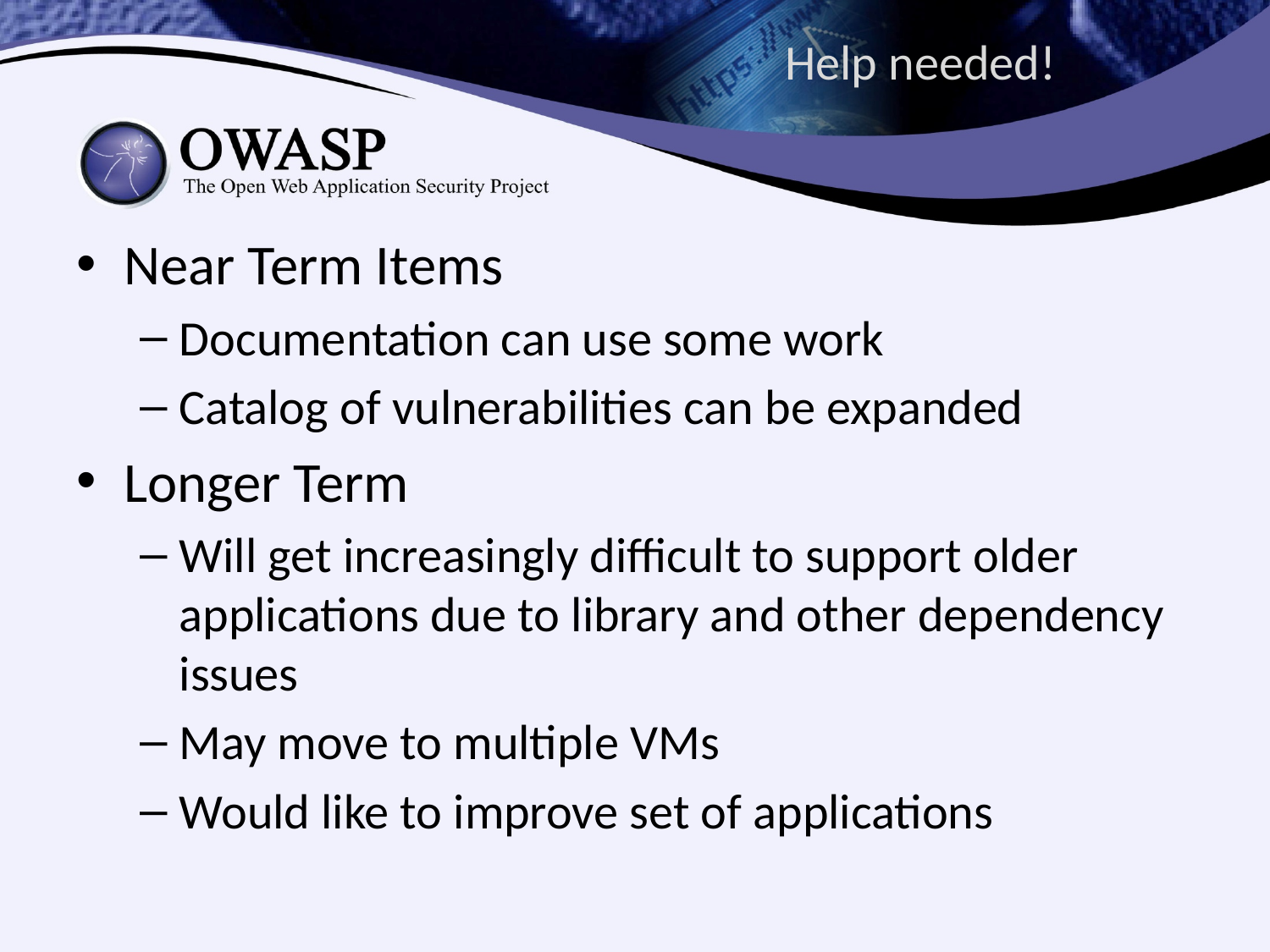

# Help needed!
Near Term Items
Documentation can use some work
Catalog of vulnerabilities can be expanded
Longer Term
Will get increasingly difficult to support older applications due to library and other dependency issues
May move to multiple VMs
Would like to improve set of applications